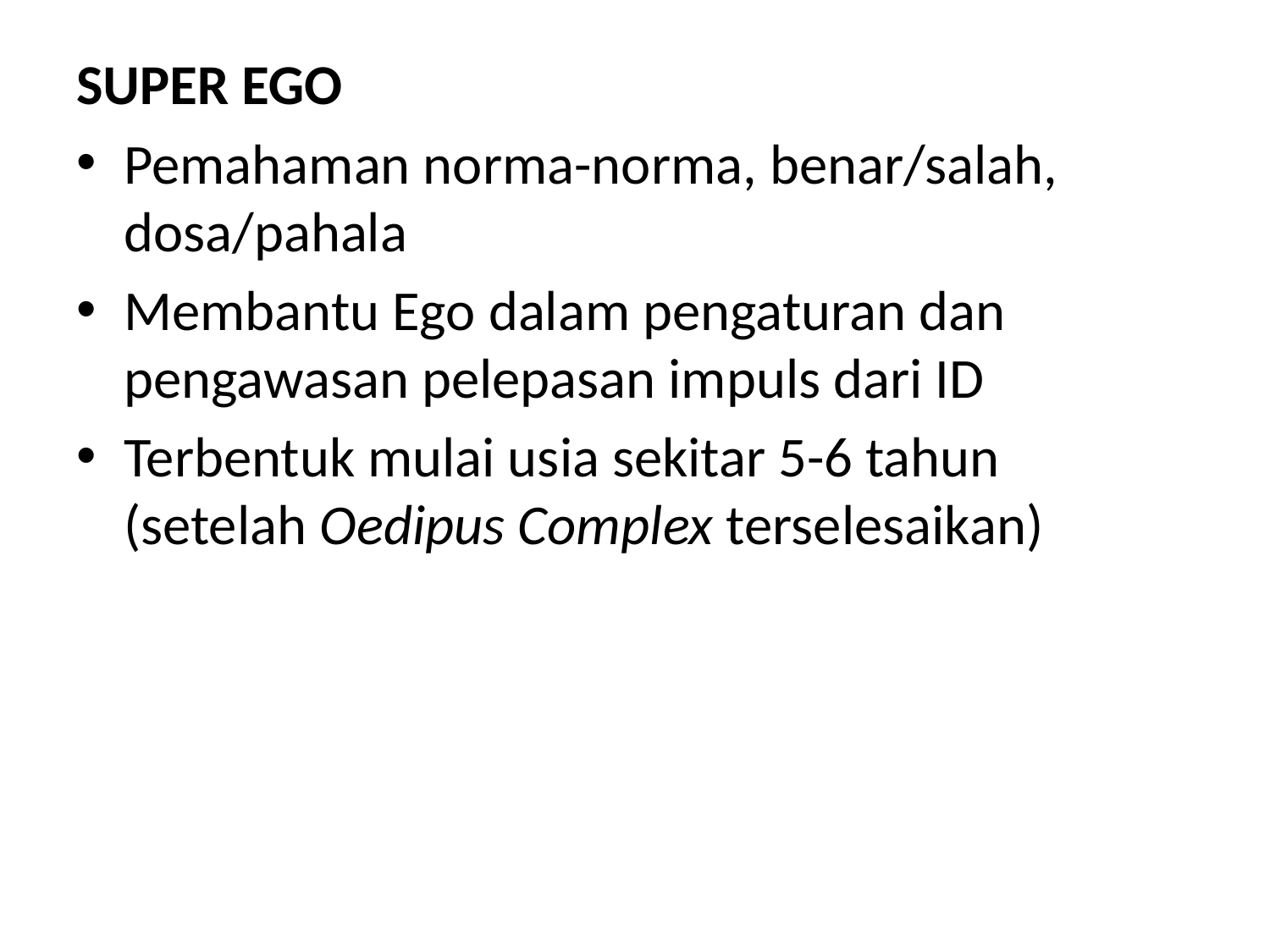

SUPER EGO
Pemahaman norma-norma, benar/salah, dosa/pahala
Membantu Ego dalam pengaturan dan pengawasan pelepasan impuls dari ID
Terbentuk mulai usia sekitar 5-6 tahun (setelah Oedipus Complex terselesaikan)